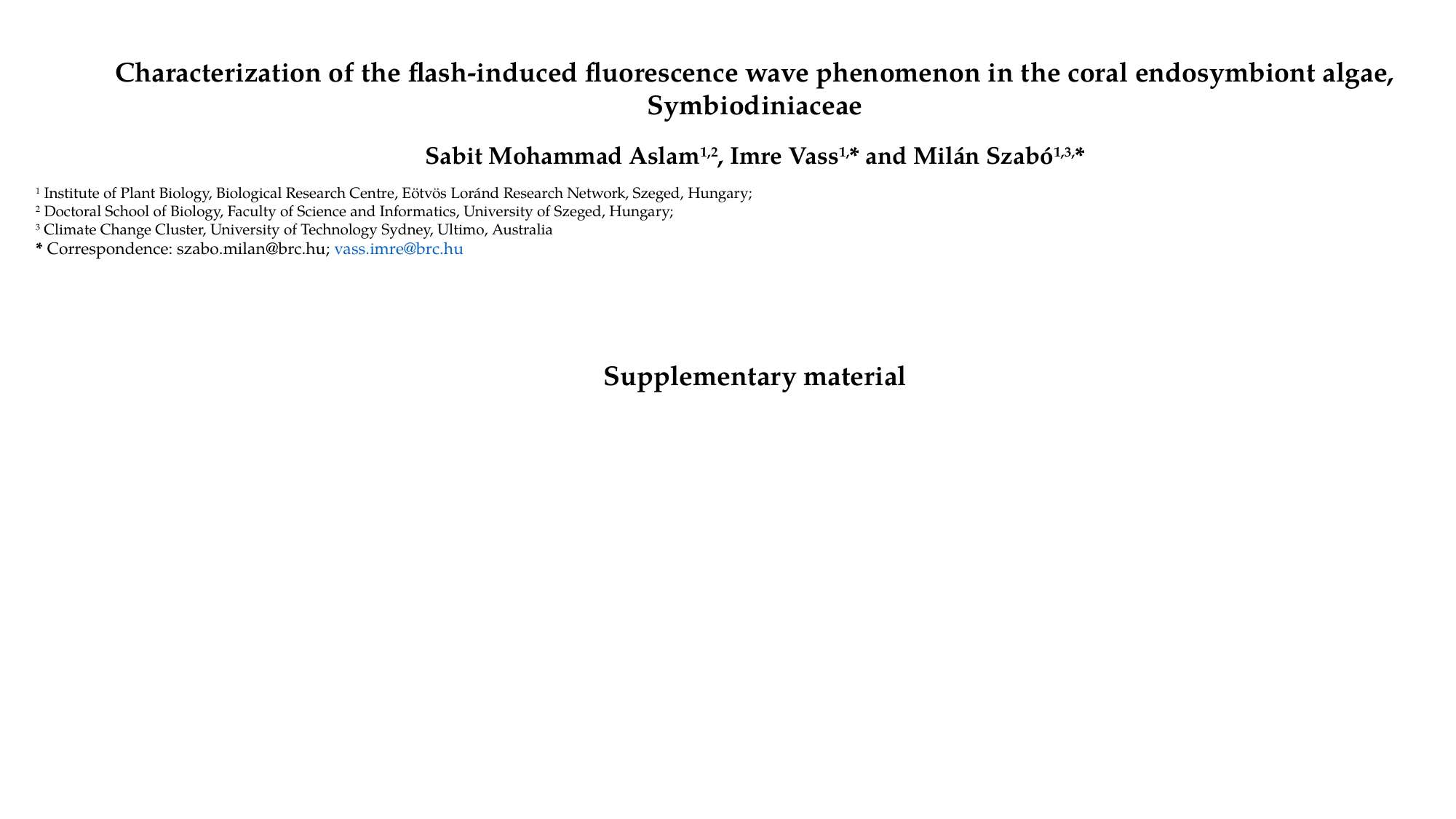

Characterization of the flash-induced fluorescence wave phenomenon in the coral endosymbiont algae, Symbiodiniaceae

Sabit Mohammad Aslam1,2, Imre Vass1,* and Milán Szabó1,3,*

1 Institute of Plant Biology, Biological Research Centre, Eötvös Loránd Research Network, Szeged, Hungary;
2 Doctoral School of Biology, Faculty of Science and Informatics, University of Szeged, Hungary;
3 Climate Change Cluster, University of Technology Sydney, Ultimo, Australia
* Correspondence: szabo.milan@brc.hu; vass.imre@brc.hu
Supplementary material